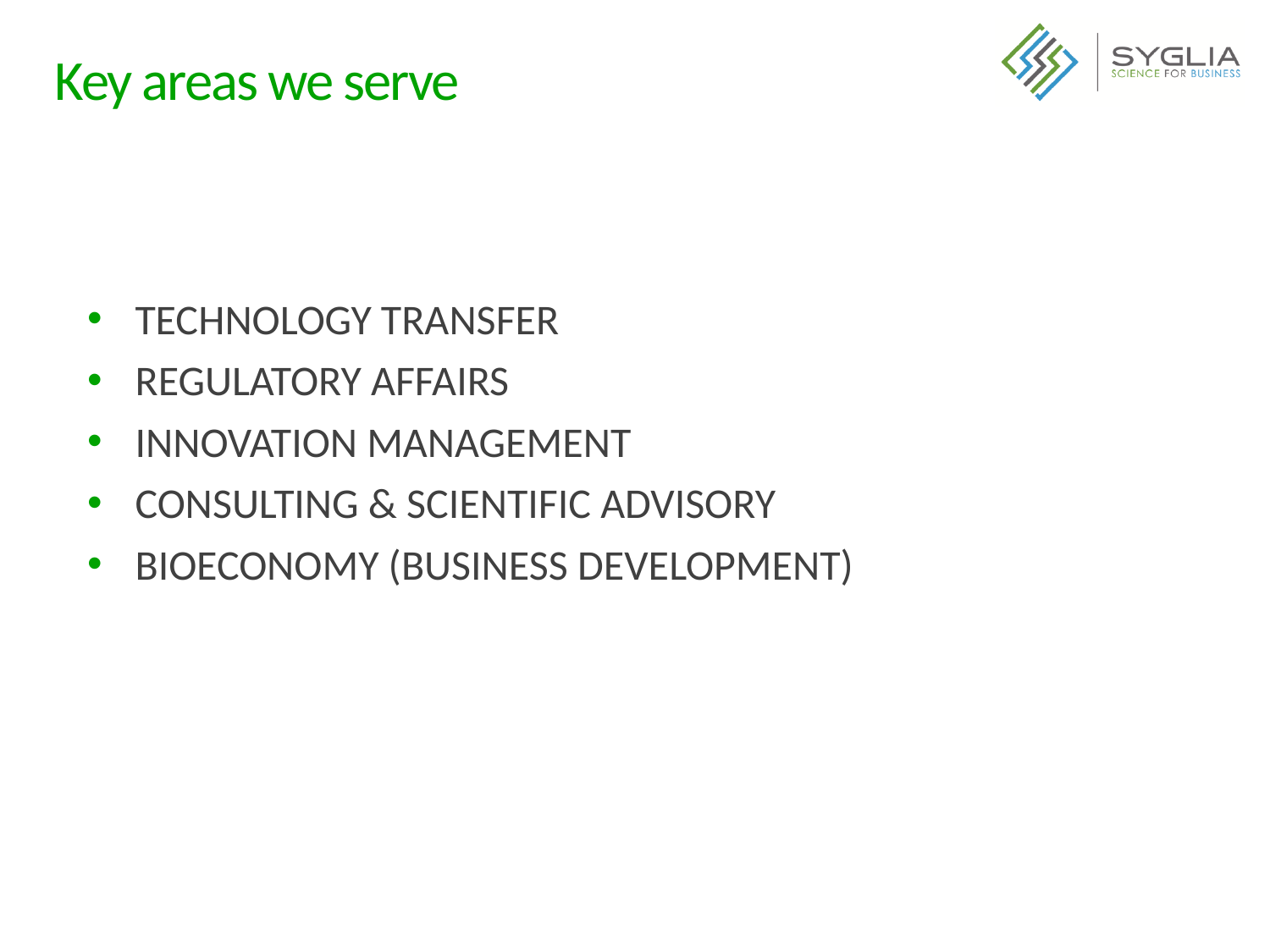

Key areas we serve
Technology transfer
Regulatory affairs
Innovation management
Consulting & Scientific advisory
Bioeconomy (business development)